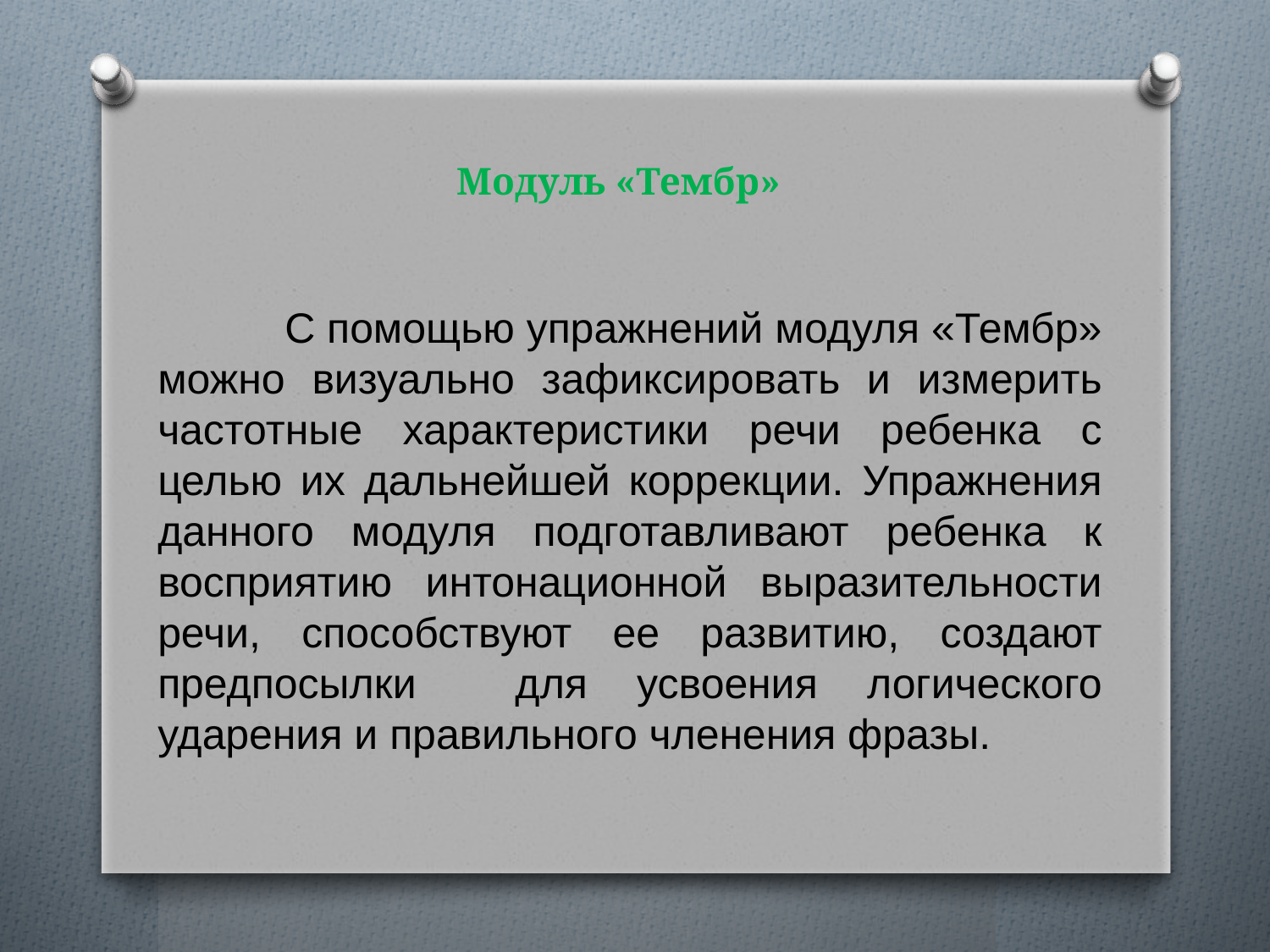

# Модуль «Тембр»
	С помощью упражнений модуля «Тембр» можно визуально зафиксировать и измерить частотные характеристики речи ребенка с целью их дальнейшей коррекции. Упражнения данного модуля подготавливают ребенка к восприятию интонационной выразительности речи, способствуют ее развитию, создают предпосылки  для усвоения логического ударения и правильного членения фразы.